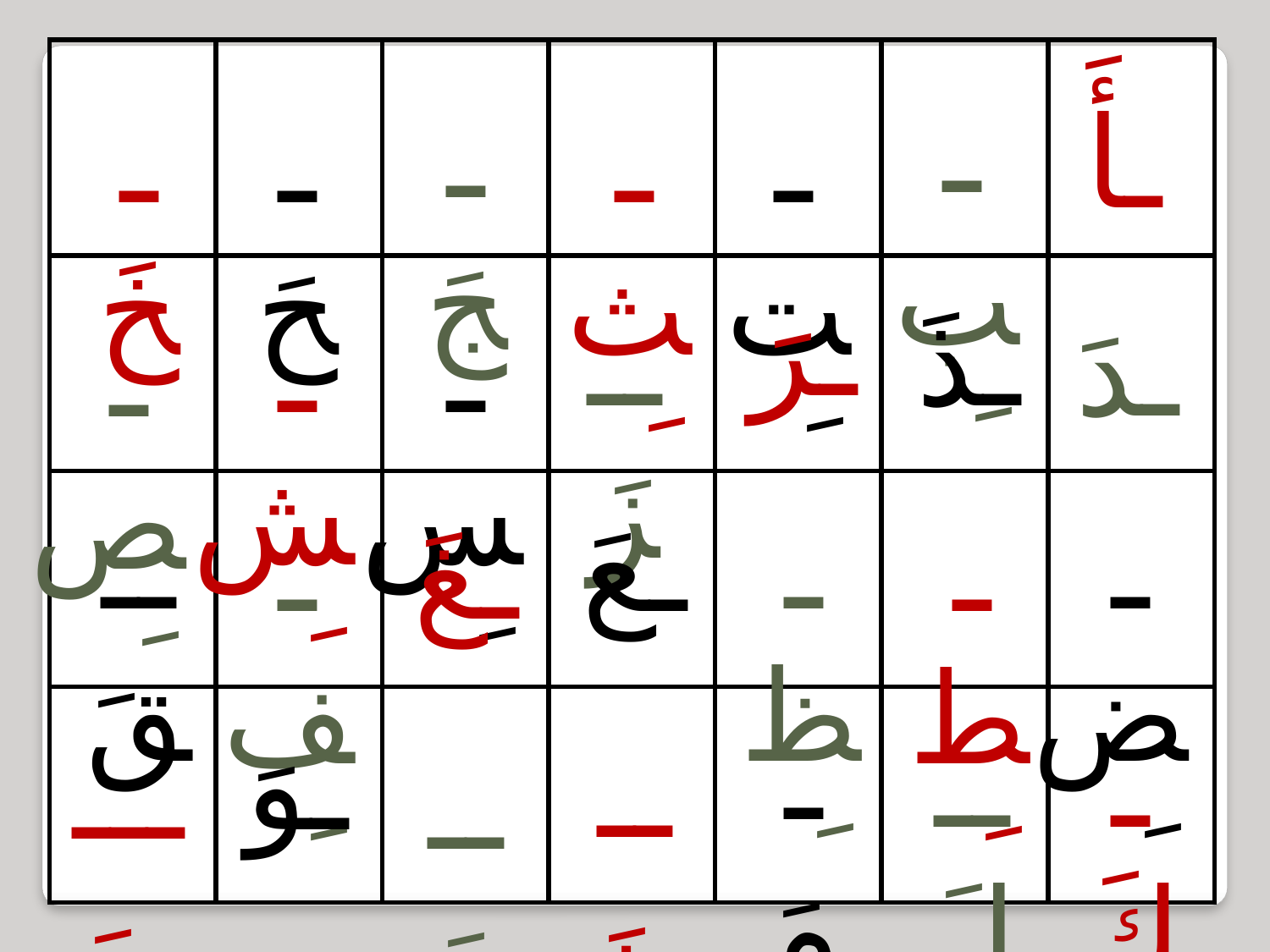

|  |  |  |  |  |  |  |
| --- | --- | --- | --- | --- | --- | --- |
|  |  |  |  |  |  |  |
|  |  |  |  |  |  |  |
|  |  |  |  |  |  |  |
ـبَ
ـجَ
ـخَ
ـحَ
ـثَ
ـتَ
ـأَ
ـرَ
ــزَ
ـذَ
ـشَ
ـسَ
ـدَ
ـصَ
ــقَ
ـظَ
ـضَ
ـفَ
ـعَ
ـطَ
ـغَ
ـمَ
ــلَ
ـكَ
ـوَ
ــنَ
ـــيَ
ــهَ